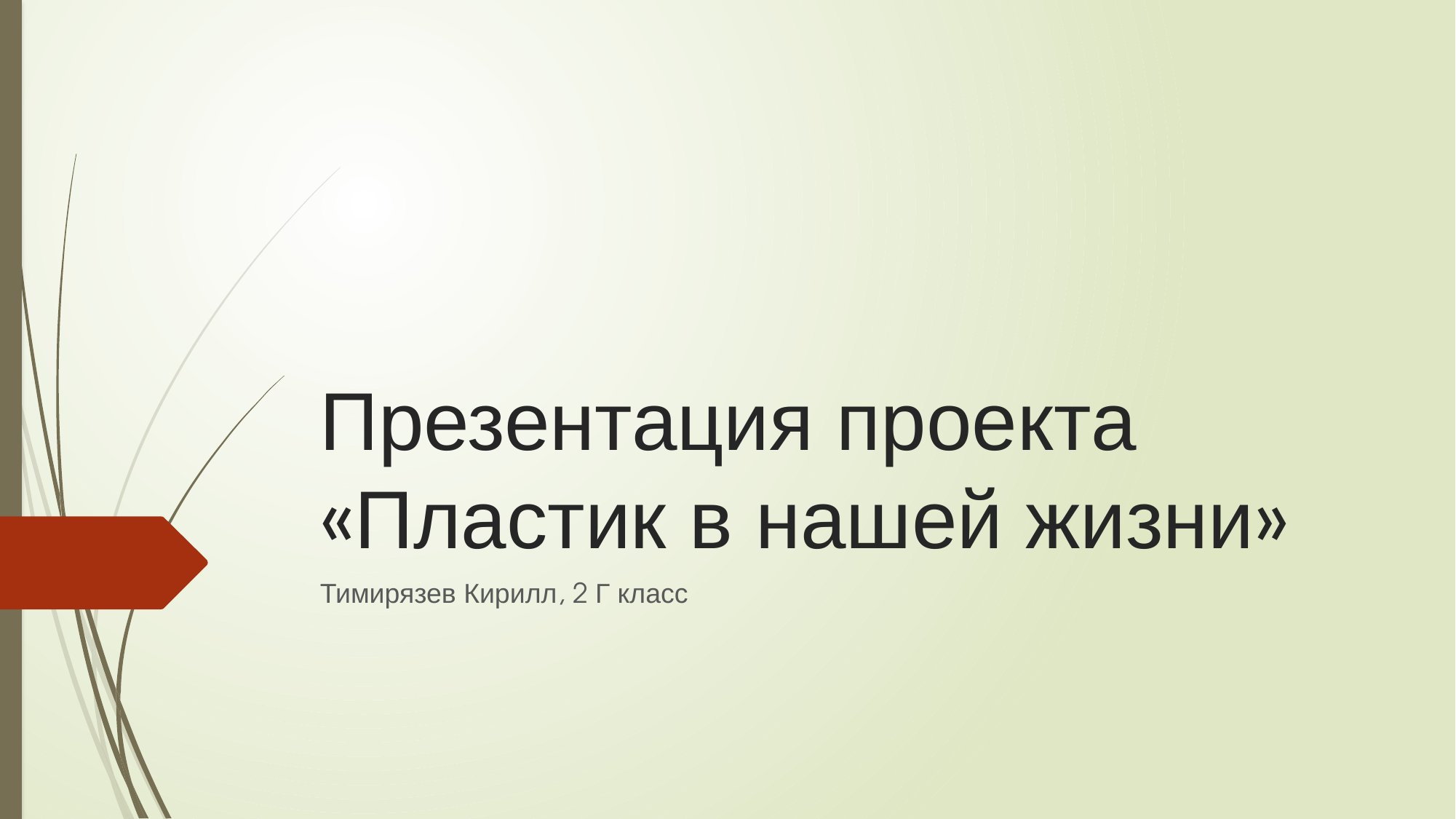

# Презентация проекта «Пластик в нашей жизни»
Тимирязев Кирилл, 2 Г класс